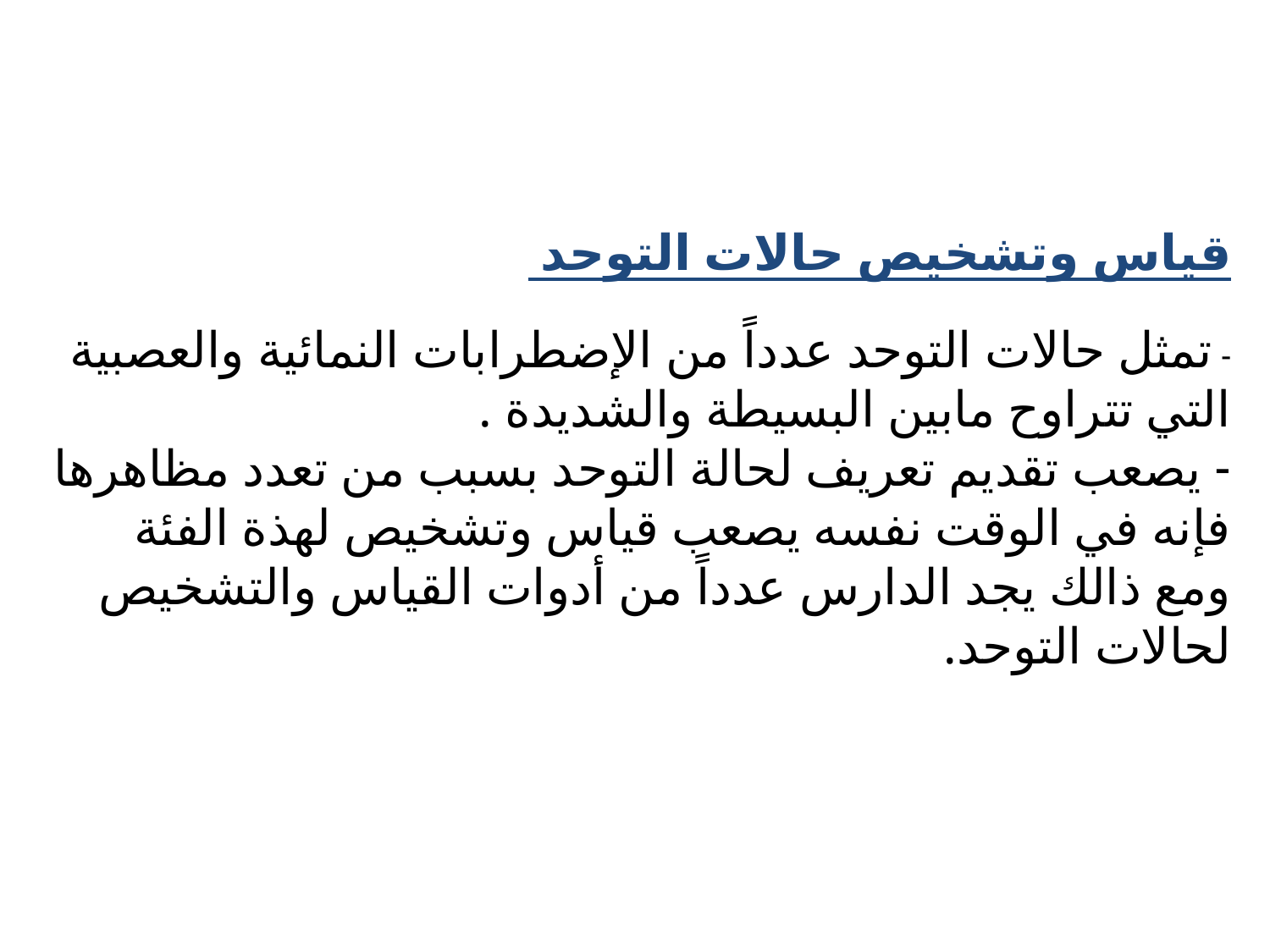

قياس وتشخيص حالات التوحد

- تمثل حالات التوحد عدداً من الإضطرابات النمائية والعصبية التي تتراوح مابين البسيطة والشديدة .
- يصعب تقديم تعريف لحالة التوحد بسبب من تعدد مظاهرها فإنه في الوقت نفسه يصعب قياس وتشخيص لهذة الفئة ومع ذالك يجد الدارس عدداً من أدوات القياس والتشخيص لحالات التوحد.